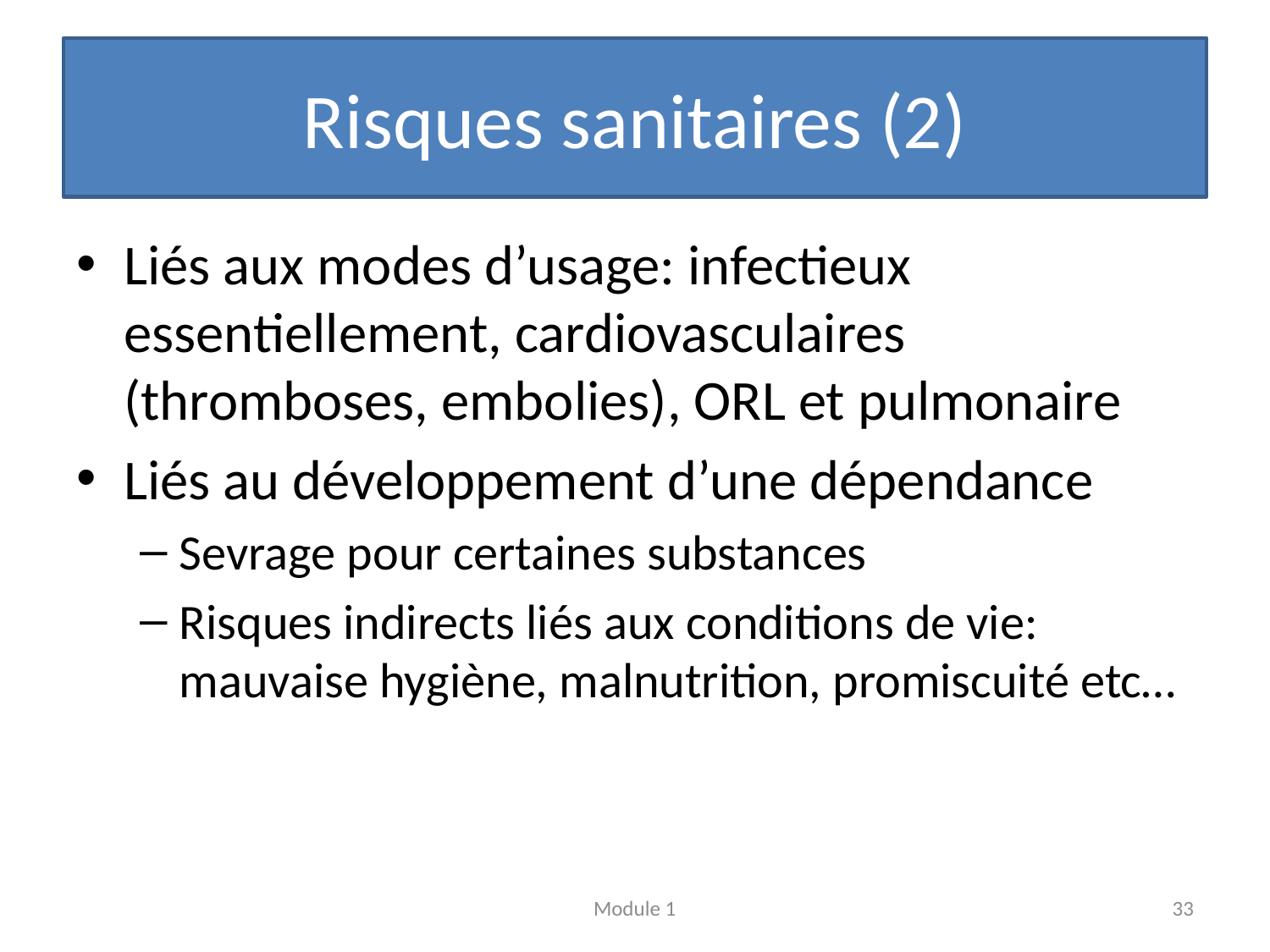

# Risques sanitaires (2)
Liés aux modes d’usage: infectieux essentiellement, cardiovasculaires (thromboses, embolies), ORL et pulmonaire
Liés au développement d’une dépendance
Sevrage pour certaines substances
Risques indirects liés aux conditions de vie: mauvaise hygiène, malnutrition, promiscuité etc…
Module 1
33